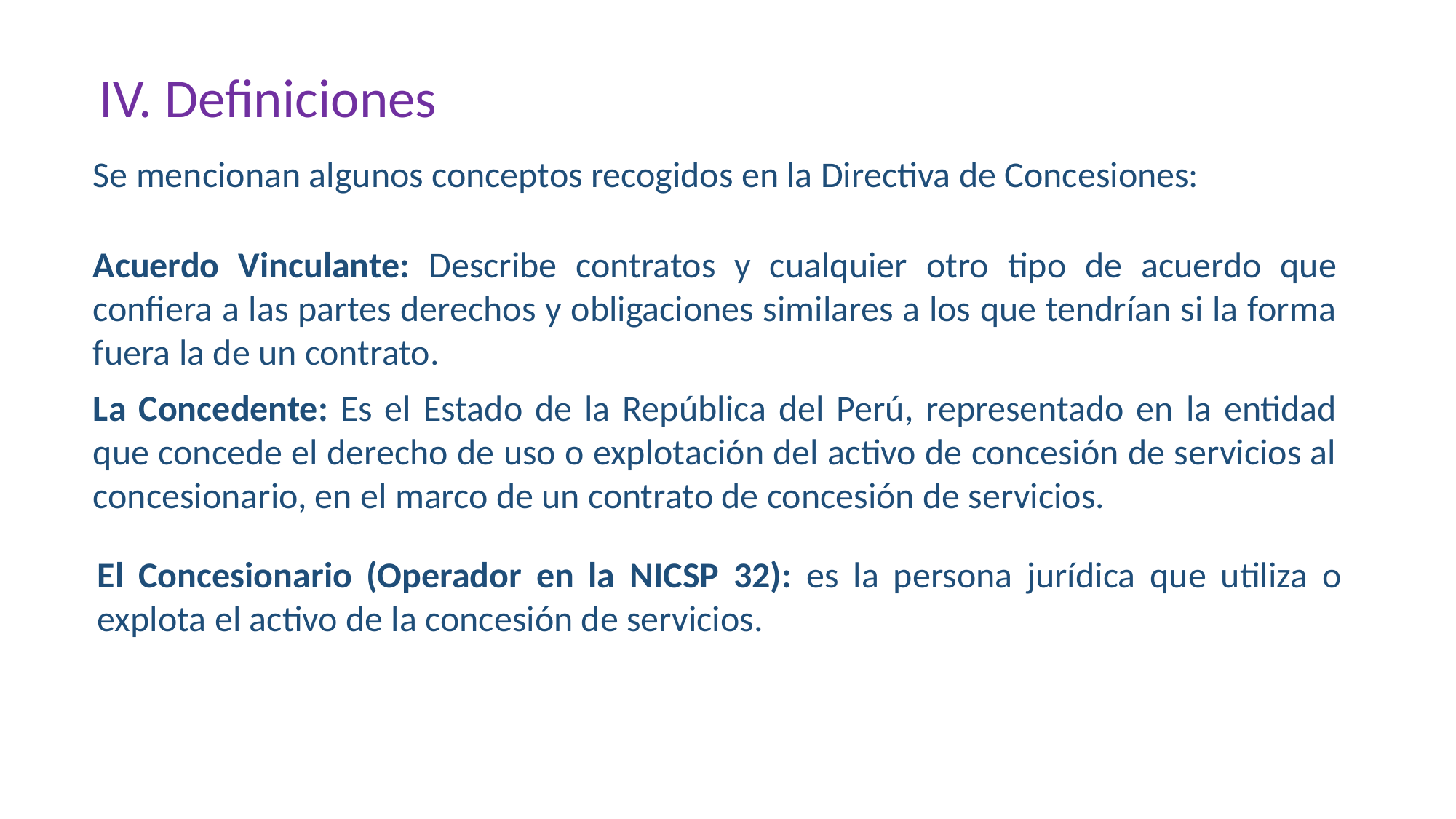

IV. Definiciones
Se mencionan algunos conceptos recogidos en la Directiva de Concesiones:
Acuerdo Vinculante: Describe contratos y cualquier otro tipo de acuerdo que confiera a las partes derechos y obligaciones similares a los que tendrían si la forma fuera la de un contrato.
La Concedente: Es el Estado de la República del Perú, representado en la entidad que concede el derecho de uso o explotación del activo de concesión de servicios al concesionario, en el marco de un contrato de concesión de servicios.
El Concesionario (Operador en la NICSP 32): es la persona jurídica que utiliza o explota el activo de la concesión de servicios.